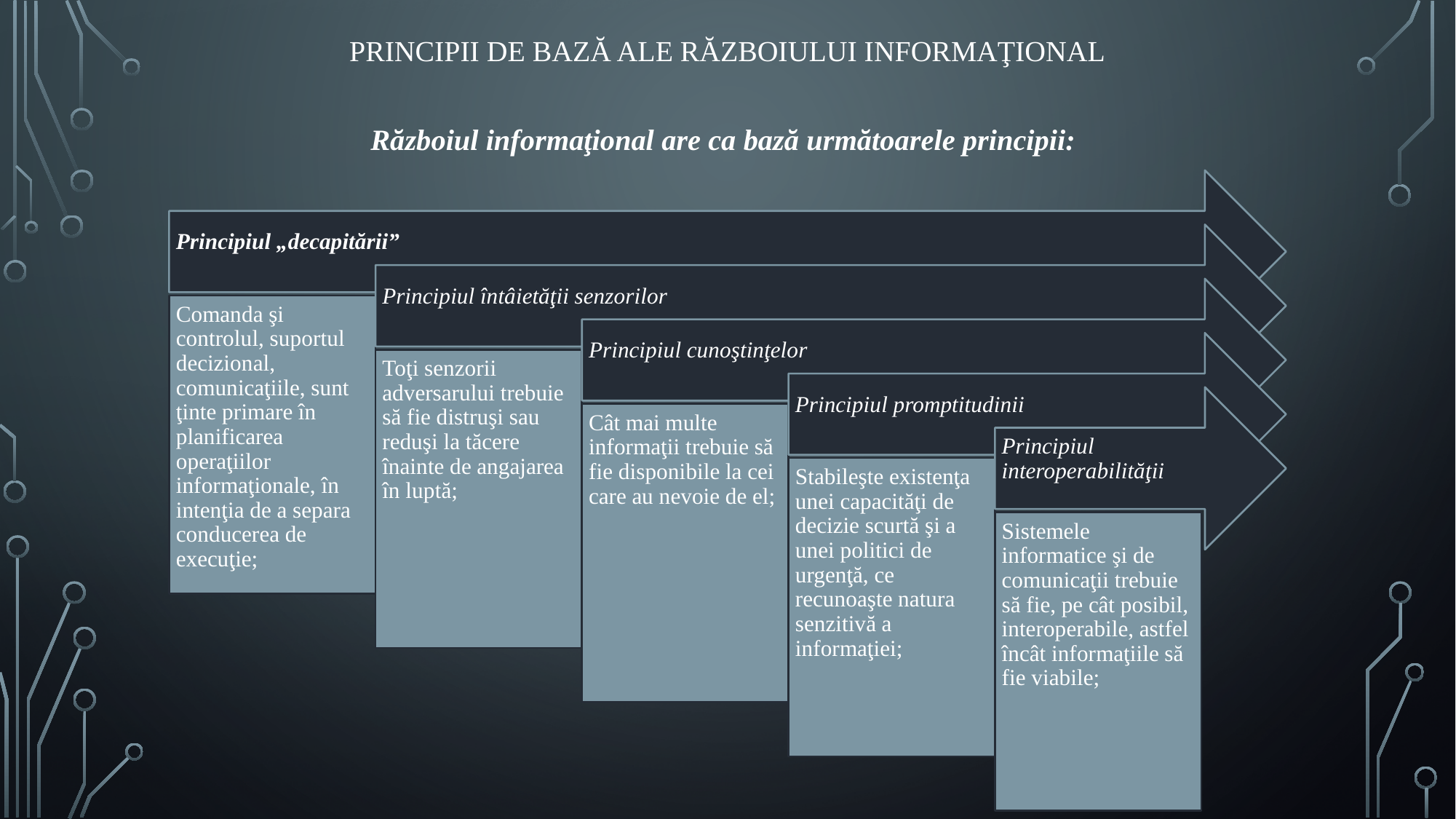

# Principii de bază ale războiului informaţional
Războiul informaţional are ca bază următoarele principii:

Principiul „decapitării”
Comanda şi controlul, suportul decizional, comunicaţiile, sunt ţinte primare în planificarea operaţiilor informaţionale, în intenţia de a separa conducerea de execuţie;
Principiul întâietăţii senzorilor
Toţi senzorii adversarului trebuie să fie distruşi sau reduşi la tăcere înainte de angajarea în luptă;
Principiul cunoştinţelor
Cât mai multe informaţii trebuie să fie disponibile la cei care au nevoie de el;
Principiul promptitudinii
Stabileşte existenţa unei capacităţi de decizie scurtă şi a unei politici de urgenţă, ce recunoaşte natura senzitivă a informaţiei;
Principiul interoperabilităţii
Sistemele informatice şi de comunicaţii trebuie să fie, pe cât posibil, interoperabile, astfel încât informaţiile să fie viabile;